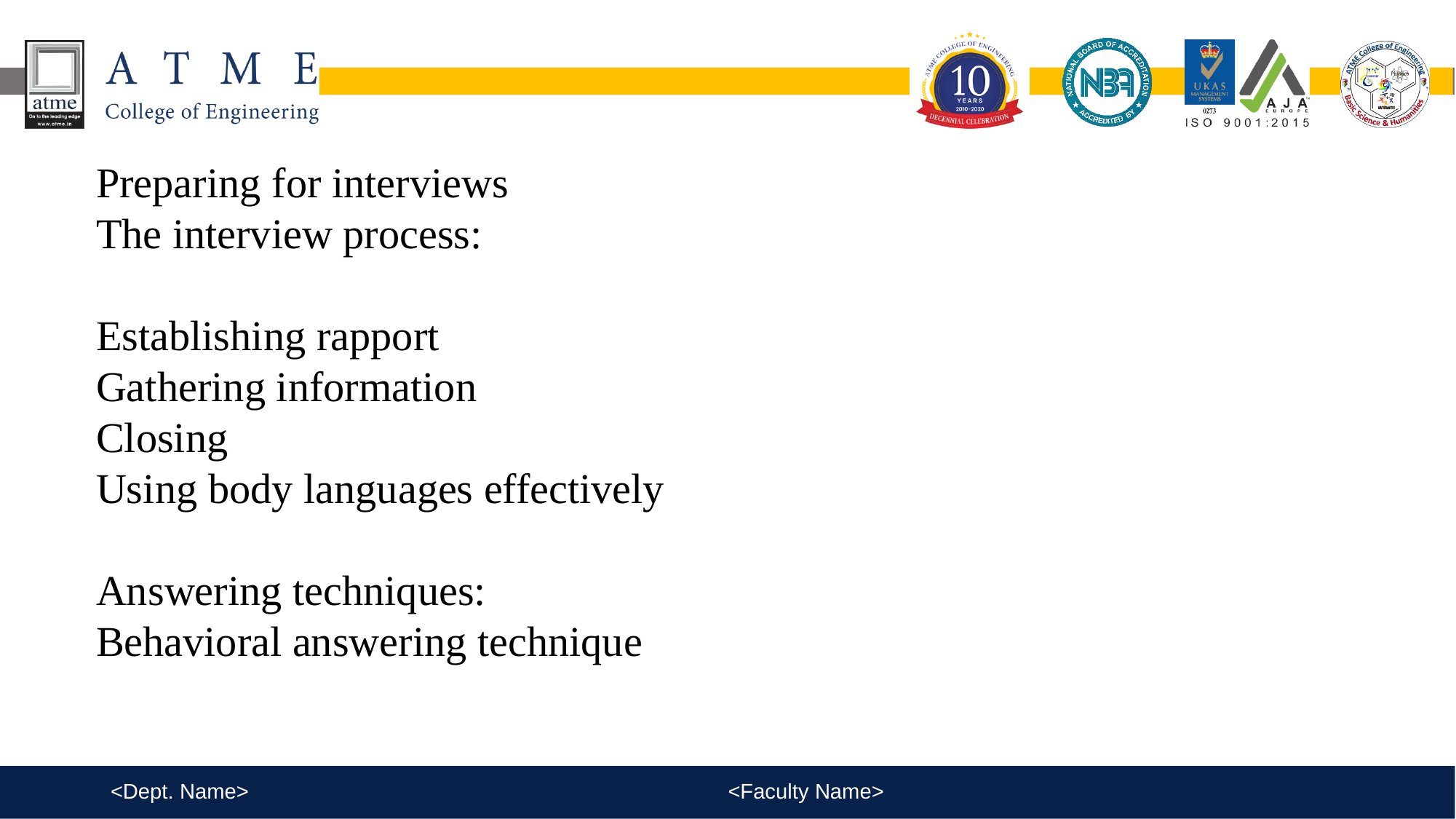

Preparing for interviews
The interview process:

Establishing rapport
Gathering information
Closing
Using body languages effectively

Answering techniques:
Behavioral answering technique